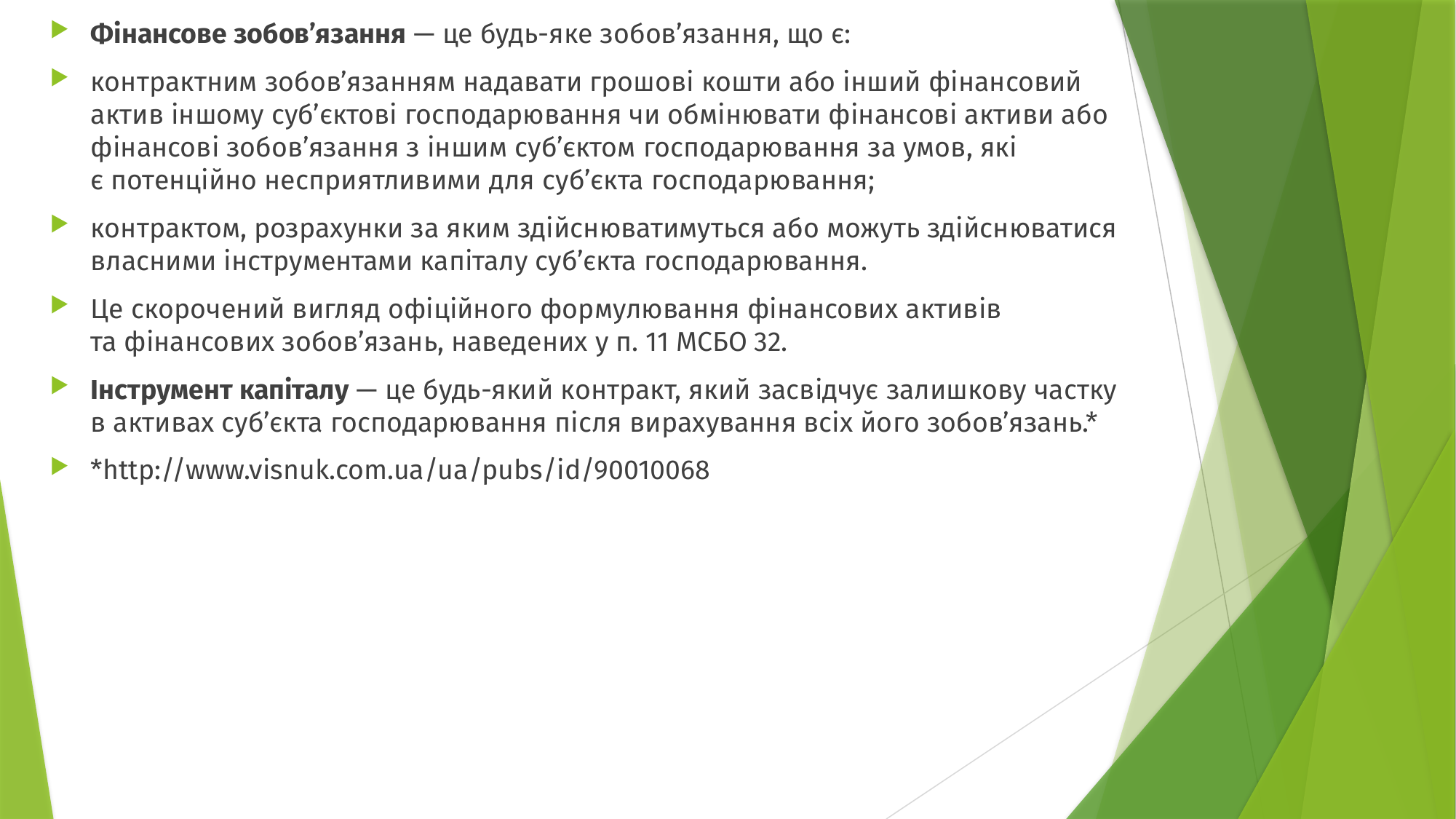

Фінансове зобов’язання — це будь-яке зобов’язання, що є:
контрактним зобов’язанням надавати грошові кошти або інший фінансовий актив іншому суб’єктові господарювання чи обмінювати фінансові активи або фінансові зобов’язання з іншим суб’єктом господарювання за умов, які є потенційно несприятливими для суб’єкта господарювання;
контрактом, розрахунки за яким здійснюватимуться або можуть здійснюватися власними інструментами капіталу суб’єкта господарювання.
Це скорочений вигляд офіційного формулювання фінансових активів та фінансових зобов’язань, наведених у п. 11 МСБО 32.
Інструмент капіталу — це будь-який контракт, який засвідчує залишкову частку в активах суб’єкта господарювання після вирахування всіх його зобов’язань.*
*http://www.visnuk.com.ua/ua/pubs/id/90010068